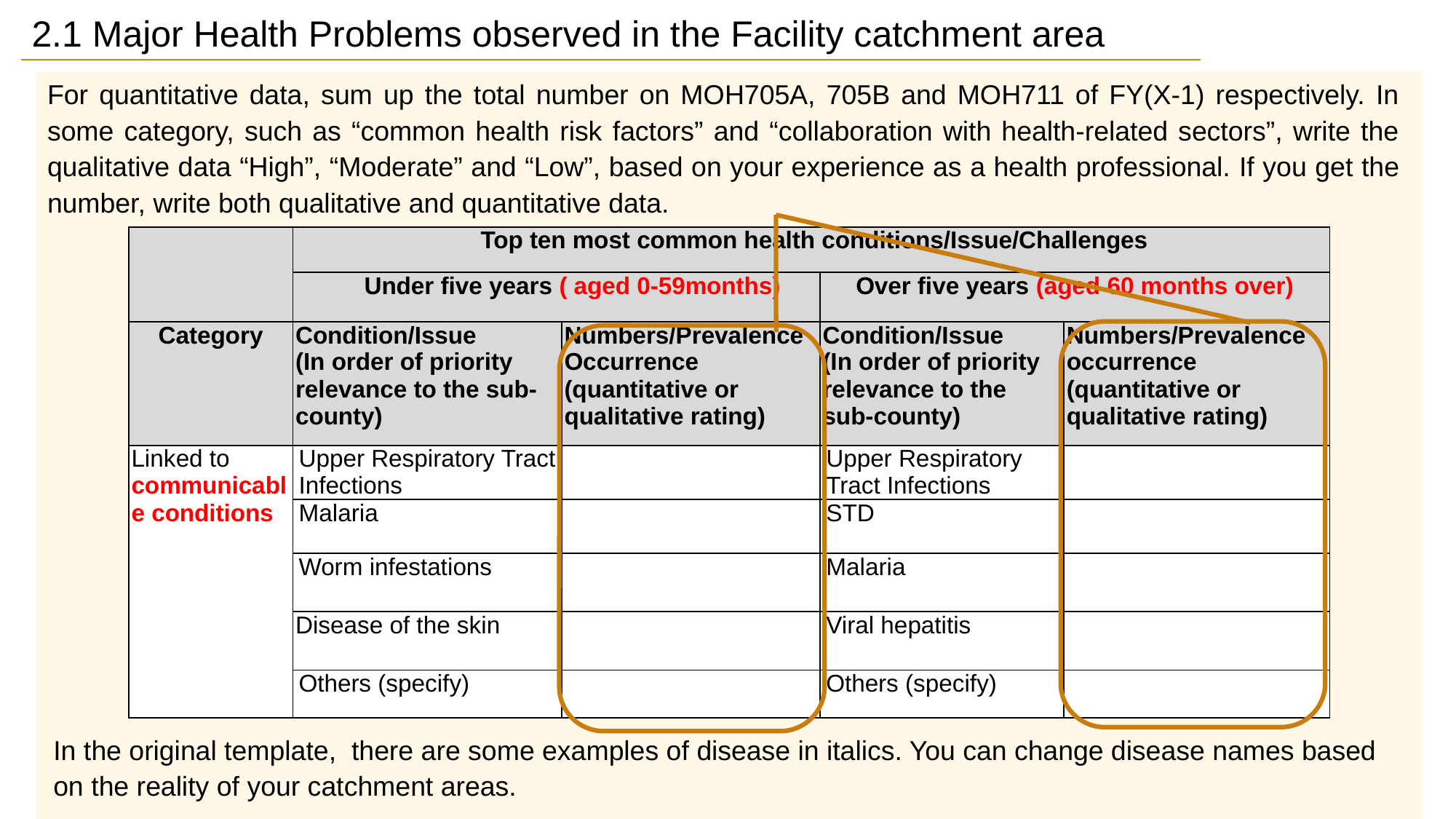

| 2.1 Major Health Problems observed in the Facility catchment area |
| --- |
For quantitative data, sum up the total number on MOH705A, 705B and MOH711 of FY(X-1) respectively. In some category, such as “common health risk factors” and “collaboration with health-related sectors”, write the qualitative data “High”, “Moderate” and “Low”, based on your experience as a health professional. If you get the number, write both qualitative and quantitative data.

|  | Top ten most common health conditions/Issue/Challenges |  |  |  |
| --- | --- | --- | --- | --- |
|  | Under five years ( aged 0-59months) |  | Over five years (aged 60 months over) |  |
| Category | Condition/Issue (In order of priority relevance to the sub-county) | Numbers/Prevalence Occurrence (quantitative or qualitative rating) | Condition/Issue (In order of priority relevance to the sub-county) | Numbers/Prevalence occurrence (quantitative or qualitative rating) |
| Linked to communicable conditions | Upper Respiratory Tract Infections |  | Upper Respiratory Tract Infections |  |
|  | Malaria |  | STD |  |
|  | Worm infestations |  | Malaria |  |
|  | Disease of the skin |  | Viral hepatitis |  |
|  | Others (specify) |  | Others (specify) |  |
In the original template,  there are some examples of disease in italics. You can change disease names based on the reality of your catchment areas.